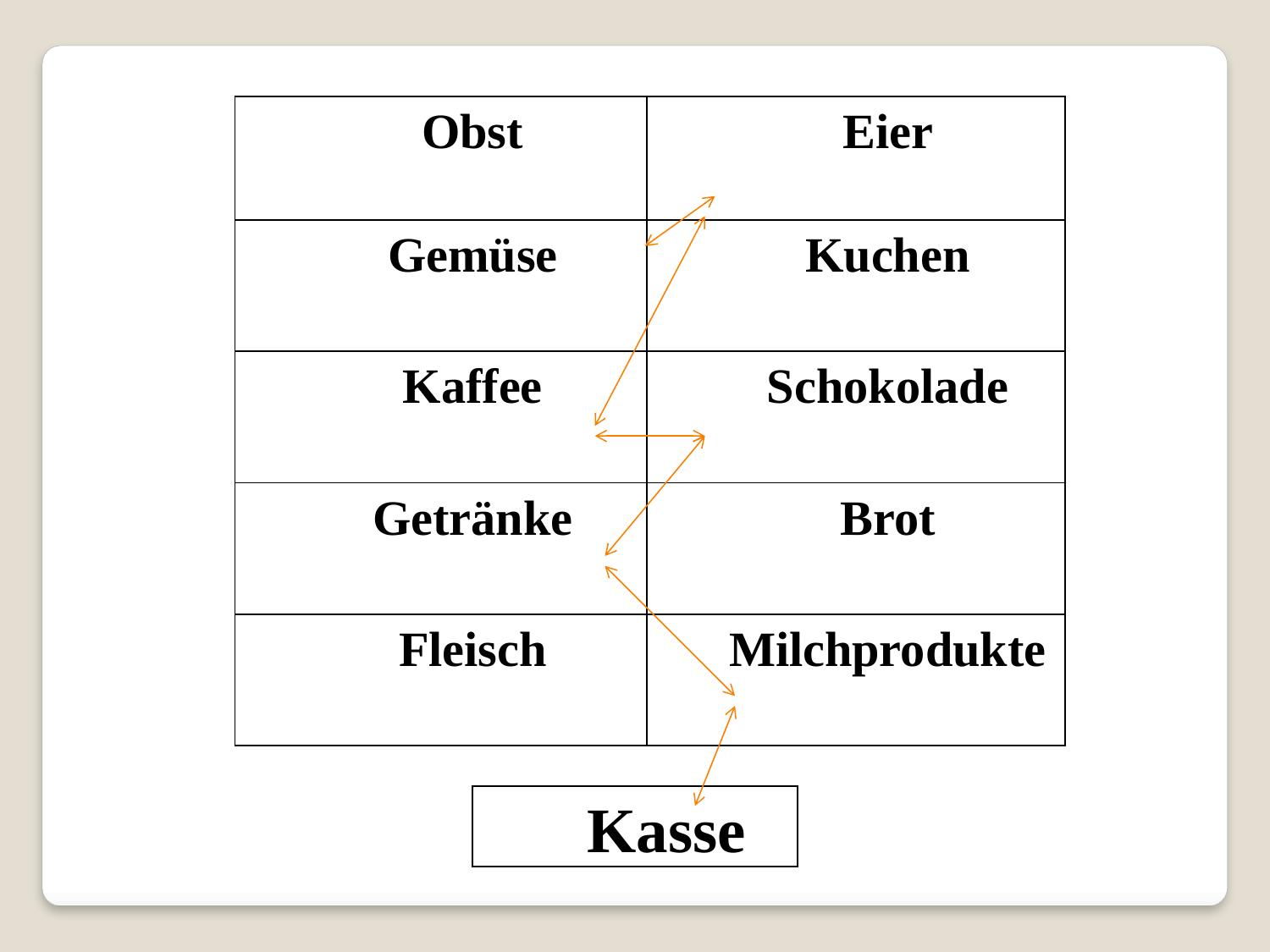

| Obst | Eier |
| --- | --- |
| Gemüse | Kuchen |
| Kaffee | Schokolade |
| Getränke | Brot |
| Fleisch | Milchprodukte |
| Kasse |
| --- |